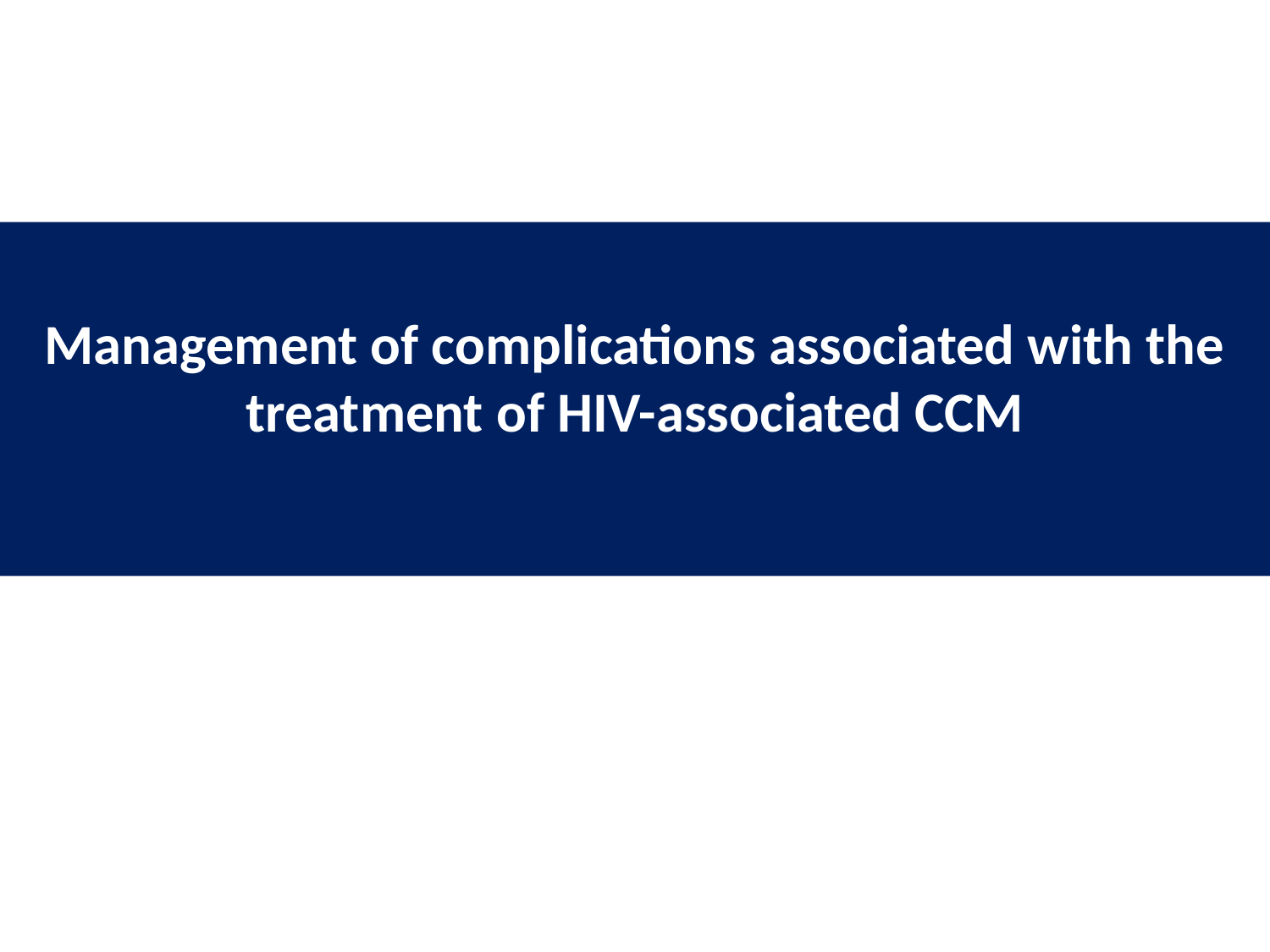

Management of complications associated with the treatment of HIV-associated CCM